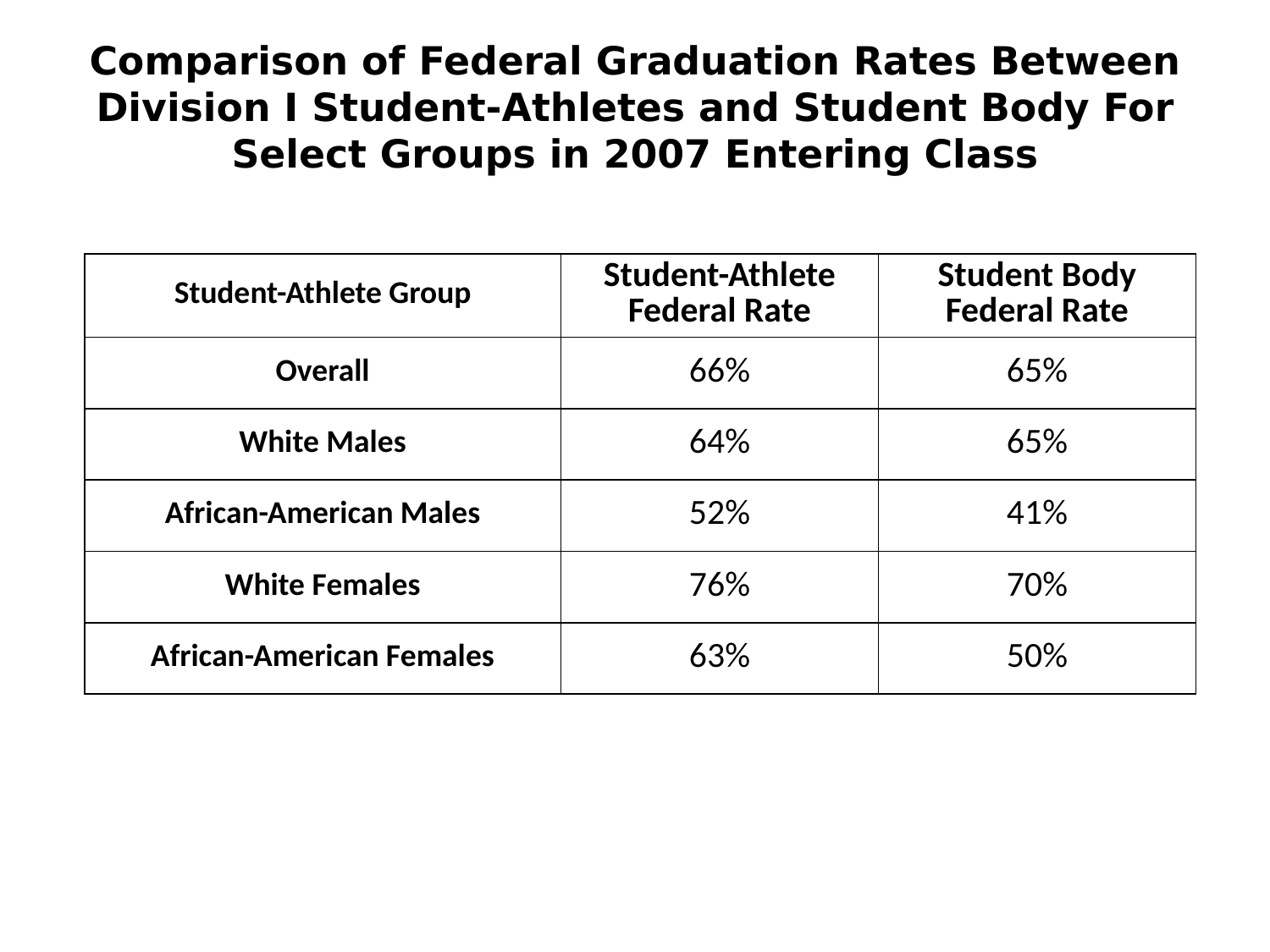

# Comparison of Federal Graduation Rates Between Division I Student-Athletes and Student Body For Select Groups in 2007 Entering Class
| Student-Athlete Group | Student-Athlete Federal Rate | Student Body Federal Rate |
| --- | --- | --- |
| Overall | 66% | 65% |
| White Males | 64% | 65% |
| African-American Males | 52% | 41% |
| White Females | 76% | 70% |
| African-American Females | 63% | 50% |